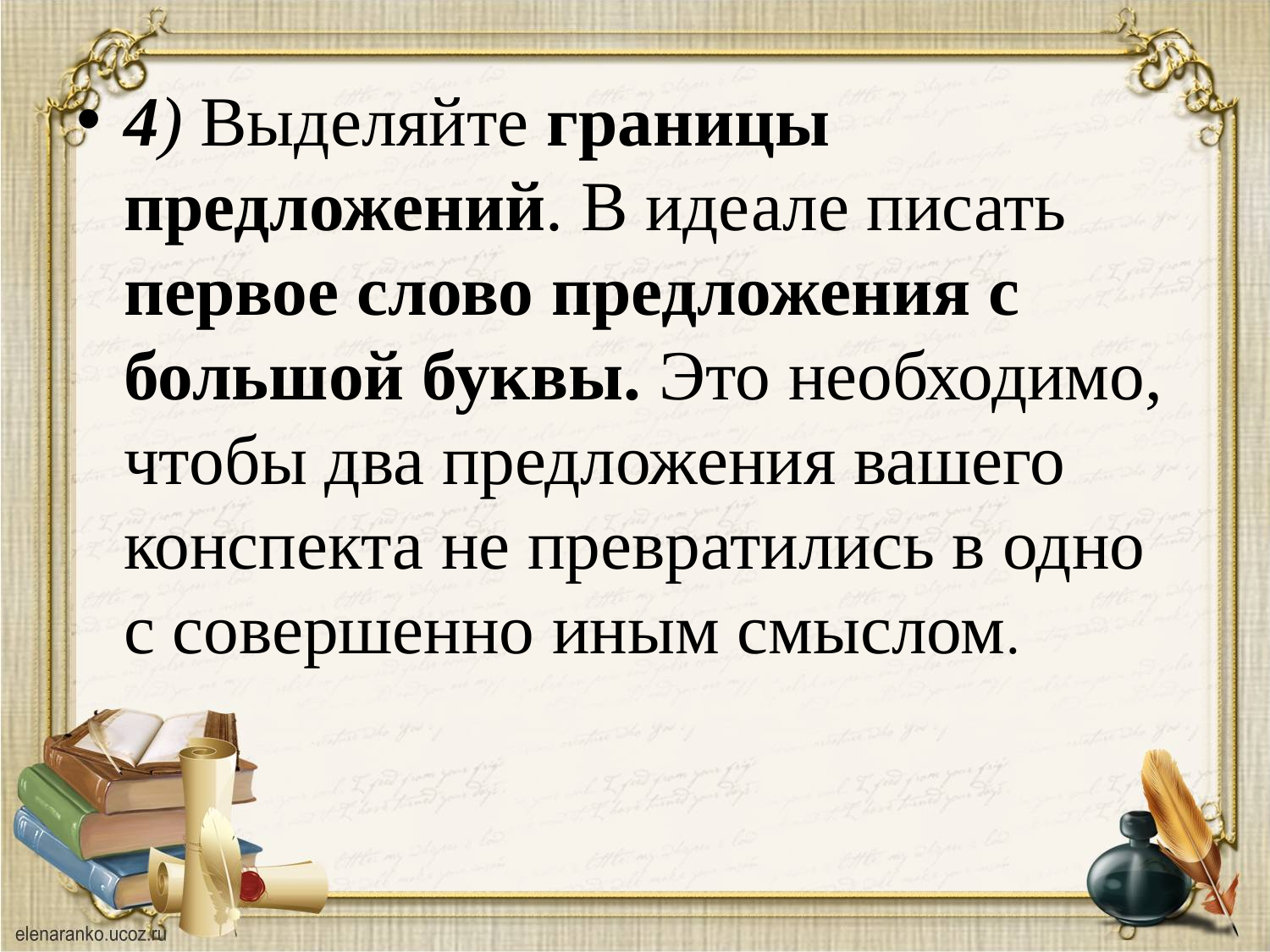

4) Выделяйте границы предложений. В идеале писать первое слово предложения с большой буквы. Это необходимо, чтобы два предложения вашего конспекта не превратились в одно с совершенно иным смыслом.